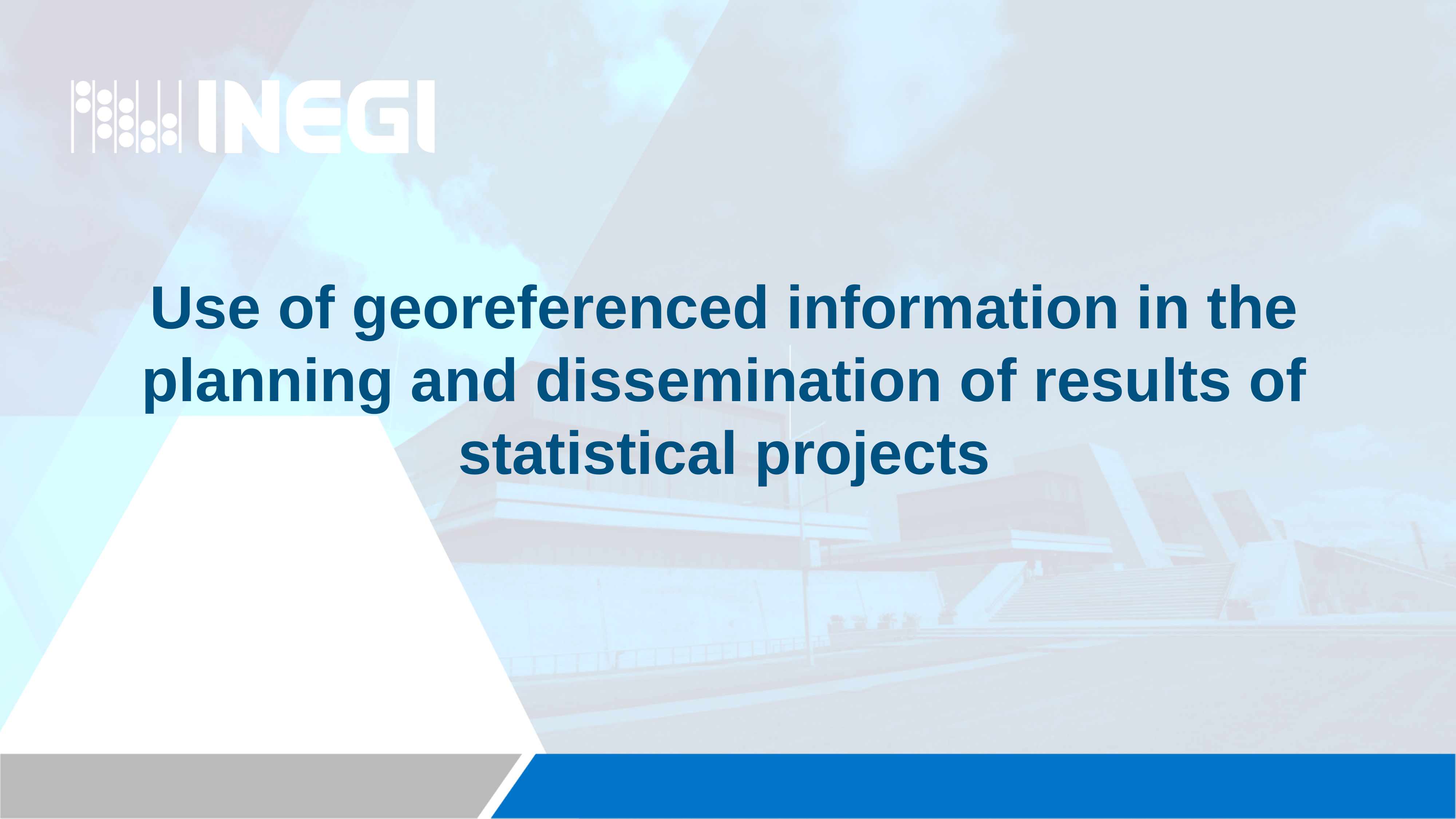

# Use of georeferenced information in the planning and dissemination of results of statistical projects